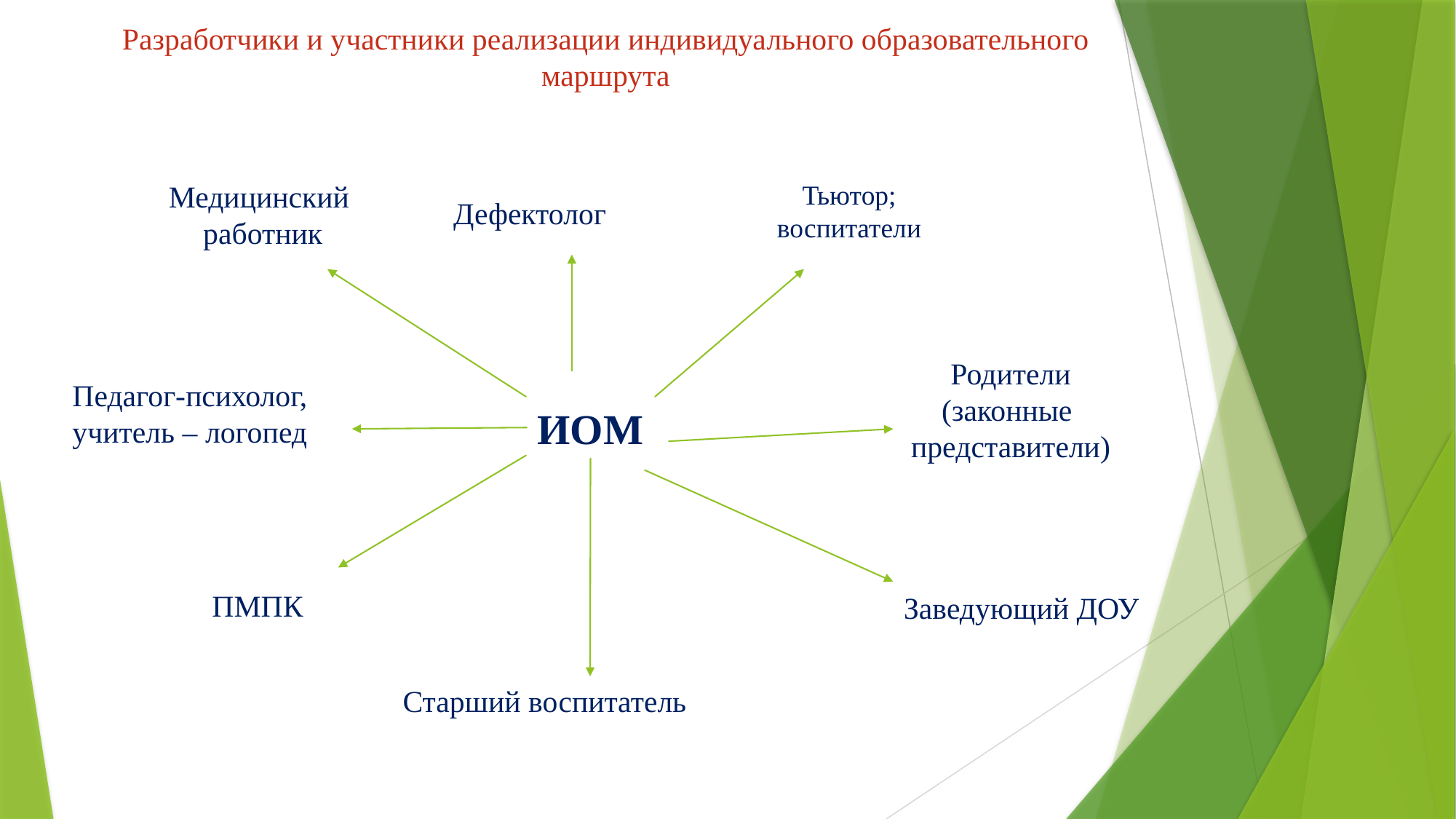

Разработчики и участники реализации индивидуального образовательного маршрута
Медицинский
работник
Тьютор;
воспитатели
Дефектолог
Родители
(законные
представители)
Педагог-психолог,
учитель – логопед
ИОМ
ПМПК
Заведующий ДОУ
Старший воспитатель